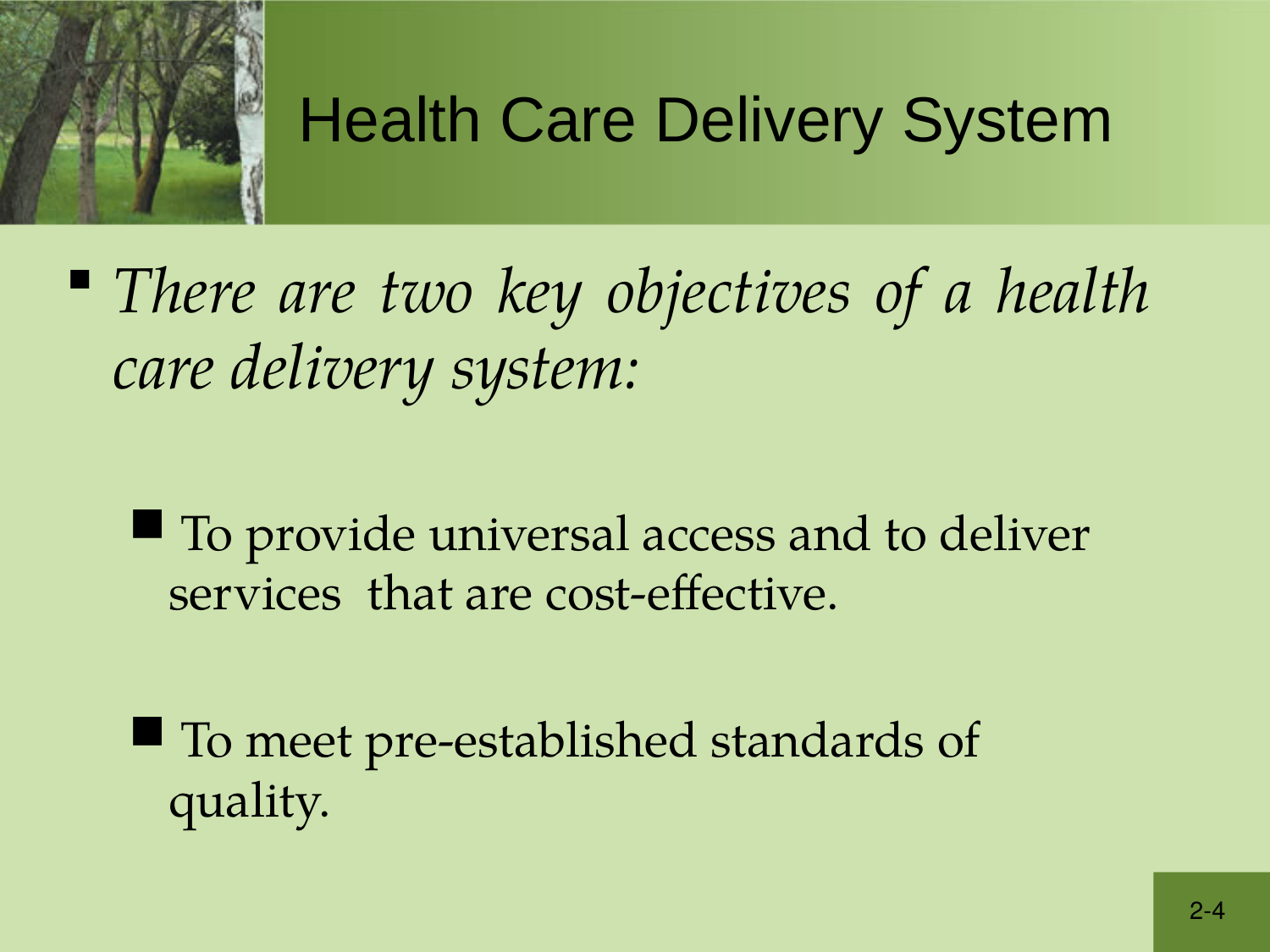

# Health Care Delivery System
There are two key objectives of a health care delivery system:

 To provide universal access and to deliver services  that are cost-effective.

 To meet pre-established standards of quality.

2-4